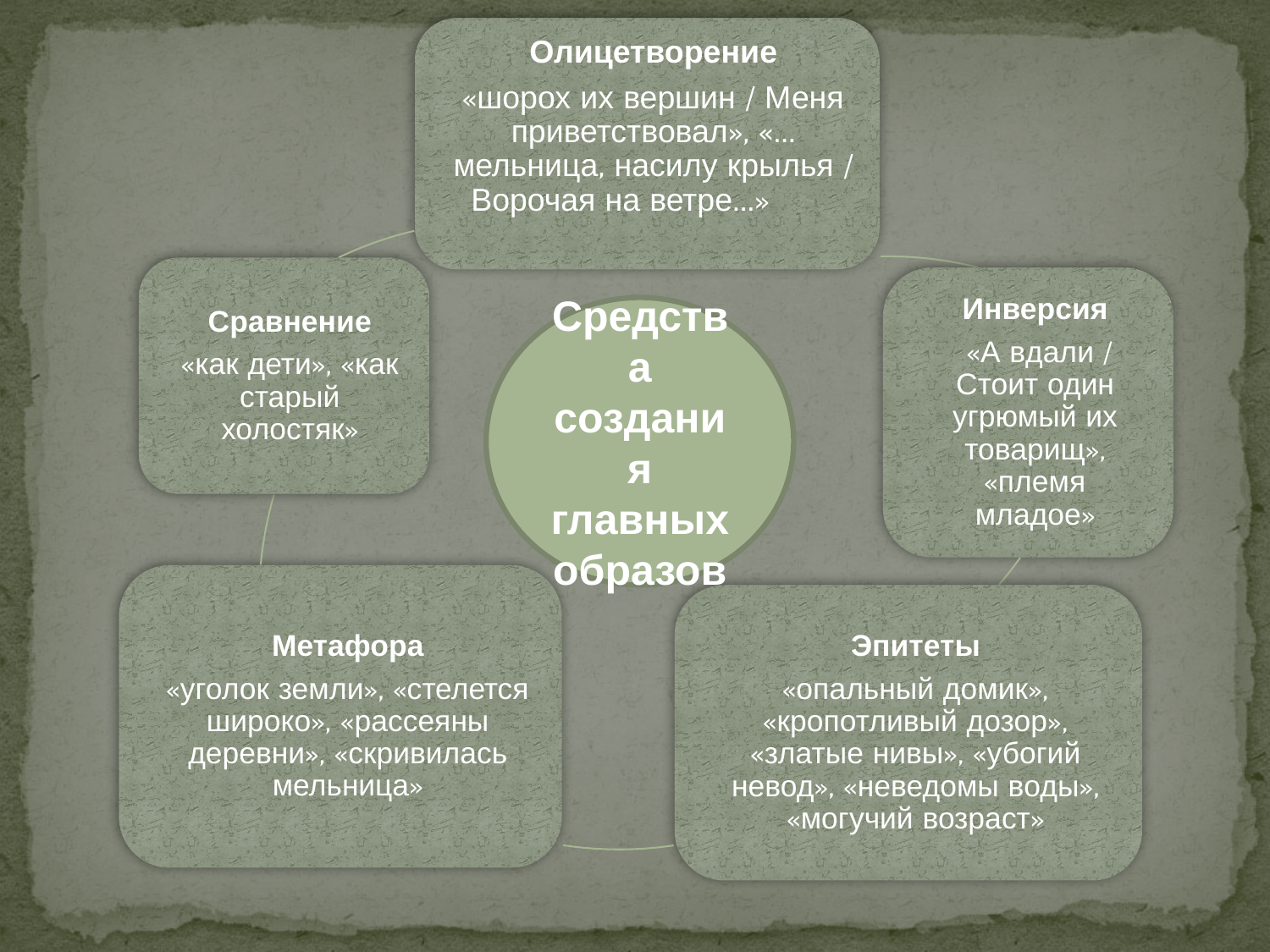

Олицетворение
«шорох их вершин / Меня приветствовал», «…мельница, насилу крылья / Ворочая на ветре…»

Инверсия
 «А вдали / Стоит один угрюмый их товарищ», «племя младое»
Эпитеты
«опальный домик», «кропотливый дозор», «златые нивы», «убогий невод», «неведомы воды», «могучий возраст»
Метафора
«уголок земли», «стелется широко», «рассеяны деревни», «скривилась мельница»
Сравнение
«как дети», «как старый холостяк»
#
Средства создания главных образов